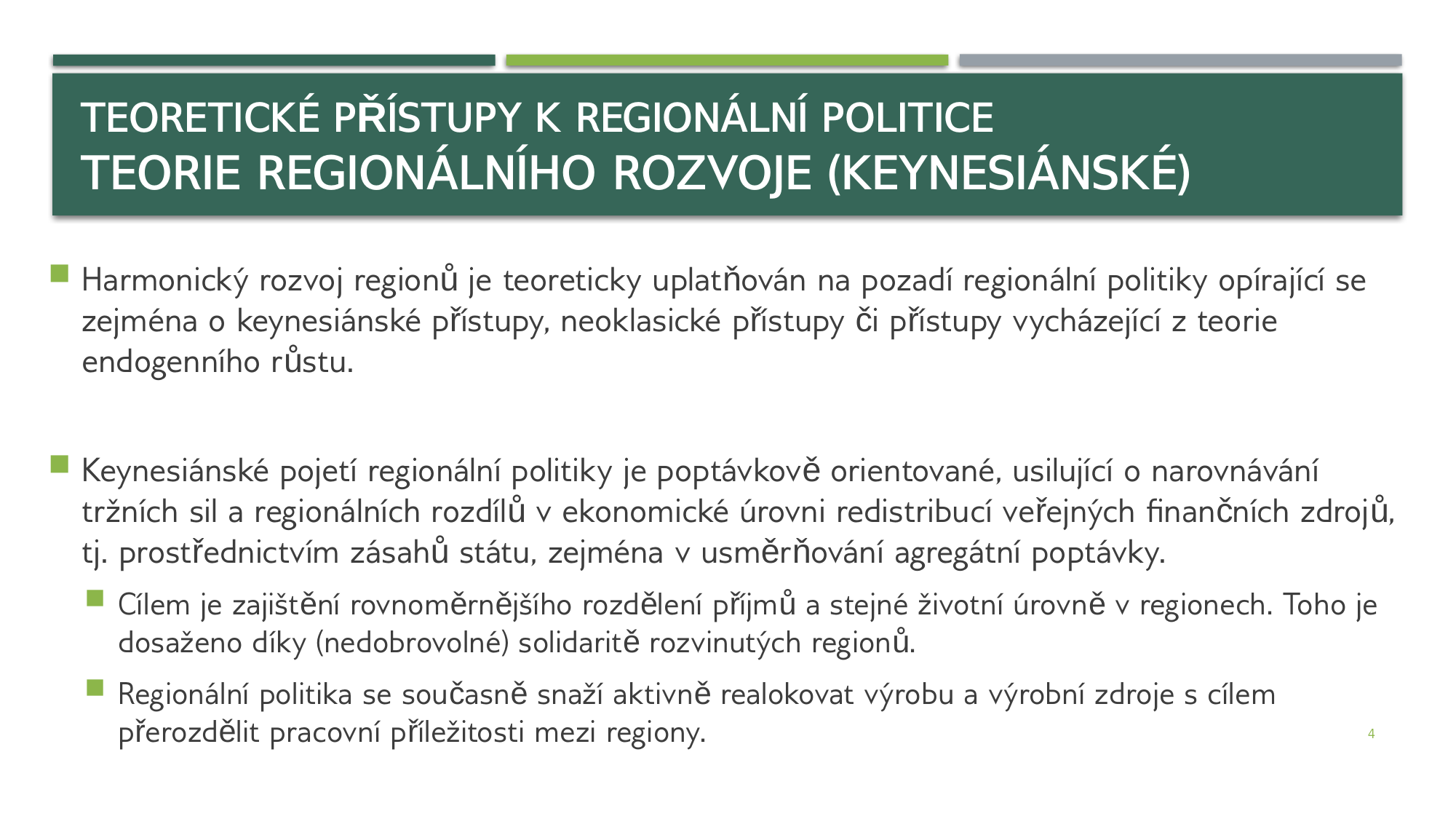

# Teoretické přístupy k regionální politice teorie regionálního rozvoje (keynesiánské)
Harmonický rozvoj regionů je teoreticky uplatňován na pozadí regionální politiky opírající se zejména o keynesiánské přístupy, neoklasické přístupy či přístupy vycházející z teorie endogenního růstu.

Keynesiánské pojetí regionální politiky je poptávkově orientované, usilující o narovnávání tržních sil a regionálních rozdílů v ekonomické úrovni redistribucí veřejných finančních zdrojů, tj. prostřednictvím zásahů státu, zejména v usměrňování agregátní poptávky.
Cílem je zajištění rovnoměrnějšího rozdělení příjmů a stejné životní úrovně v regionech. Toho je dosaženo díky (nedobrovolné) solidaritě rozvinutých regionů.
Regionální politika se současně snaží aktivně realokovat výrobu a výrobní zdroje s cílem přerozdělit pracovní příležitosti mezi regiony.
4